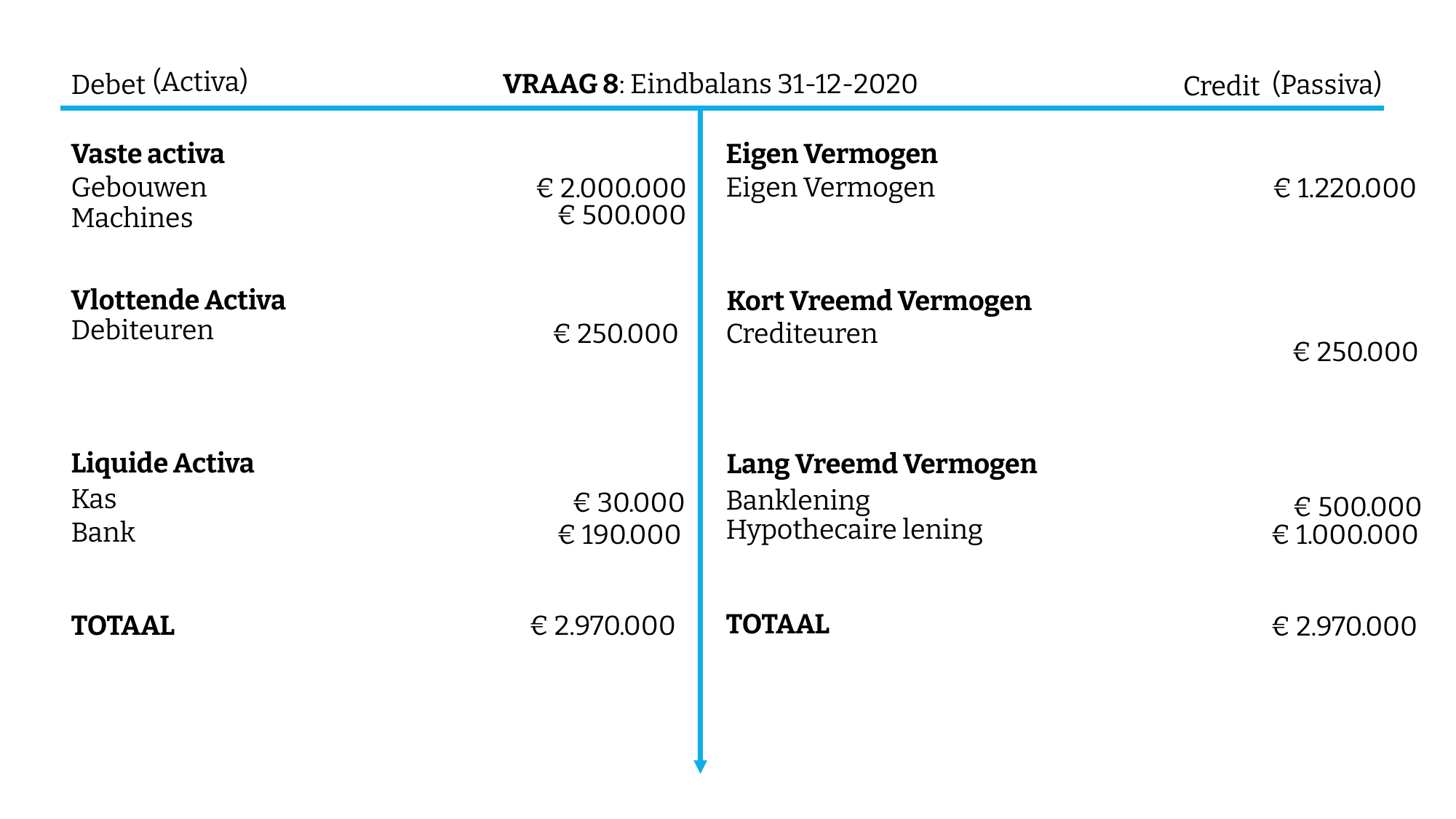

(Activa)
VRAAG 8: Eindbalans 31-12-2020
Debet
(Passiva)
Credit
Vaste activa
Eigen Vermogen
Gebouwen
Eigen Vermogen
€ 2.000.000
€ 1.220.000
€ 500.000
Machines
Vlottende Activa
Kort Vreemd Vermogen
Debiteuren
€ 250.000
Crediteuren
€ 250.000
Liquide Activa
Lang Vreemd Vermogen
Kas
Banklening
€ 30.000
€ 500.000
Hypothecaire lening
Bank
€ 190.000
€ 1.000.000
TOTAAL
TOTAAL
€ 2.970.000
€ 2.970.000